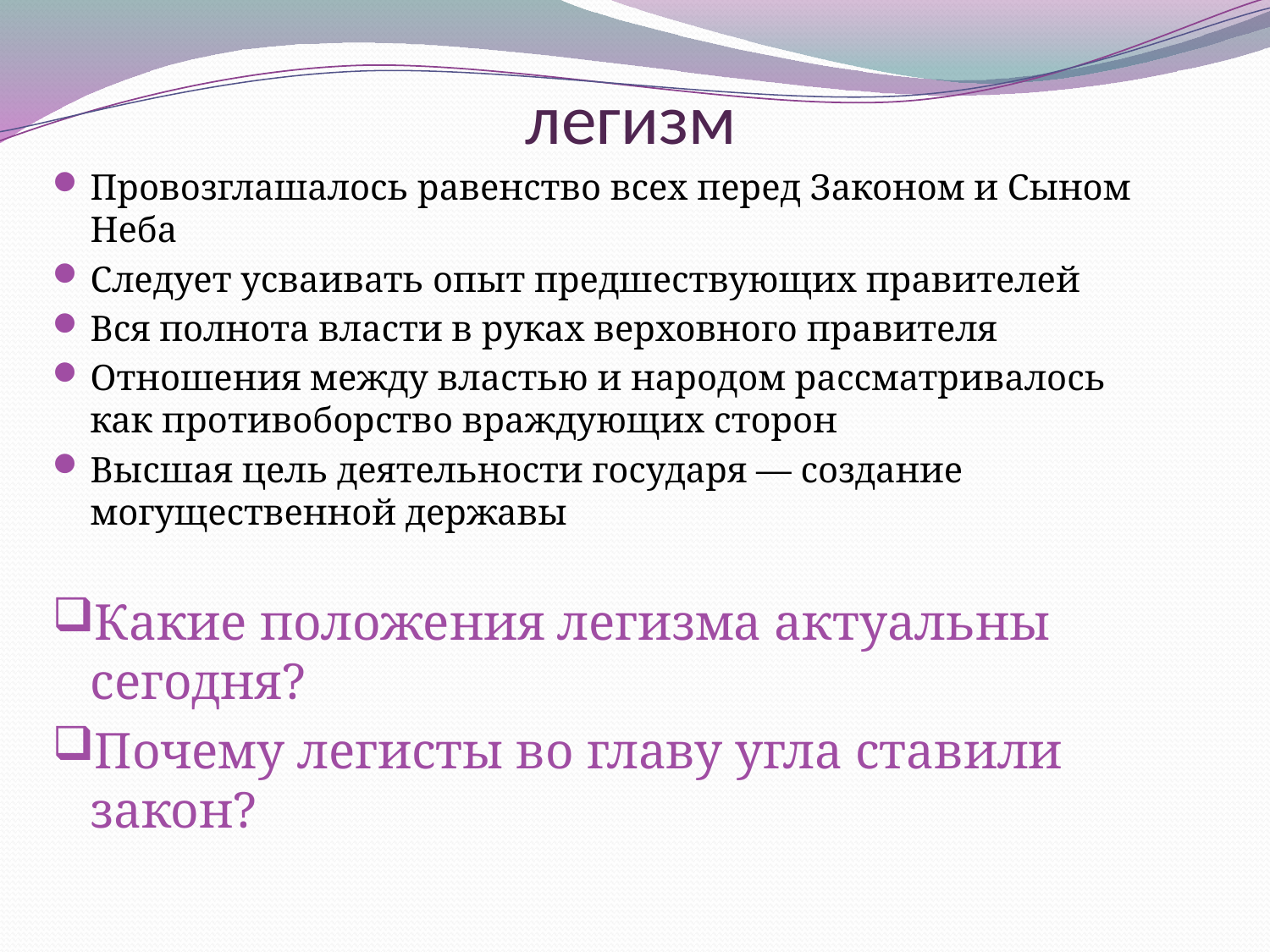

# легизм
Провозглашалось равенство всех перед Законом и Сыном Неба
Следует усваивать опыт предшествующих правителей
Вся полнота власти в руках верховного правителя
Отношения между властью и народом рассматривалось как противоборство враждующих сторон
Высшая цель деятельности государя — создание могущественной державы

Какие положения легизма актуальны сегодня?
Почему легисты во главу угла ставили закон?